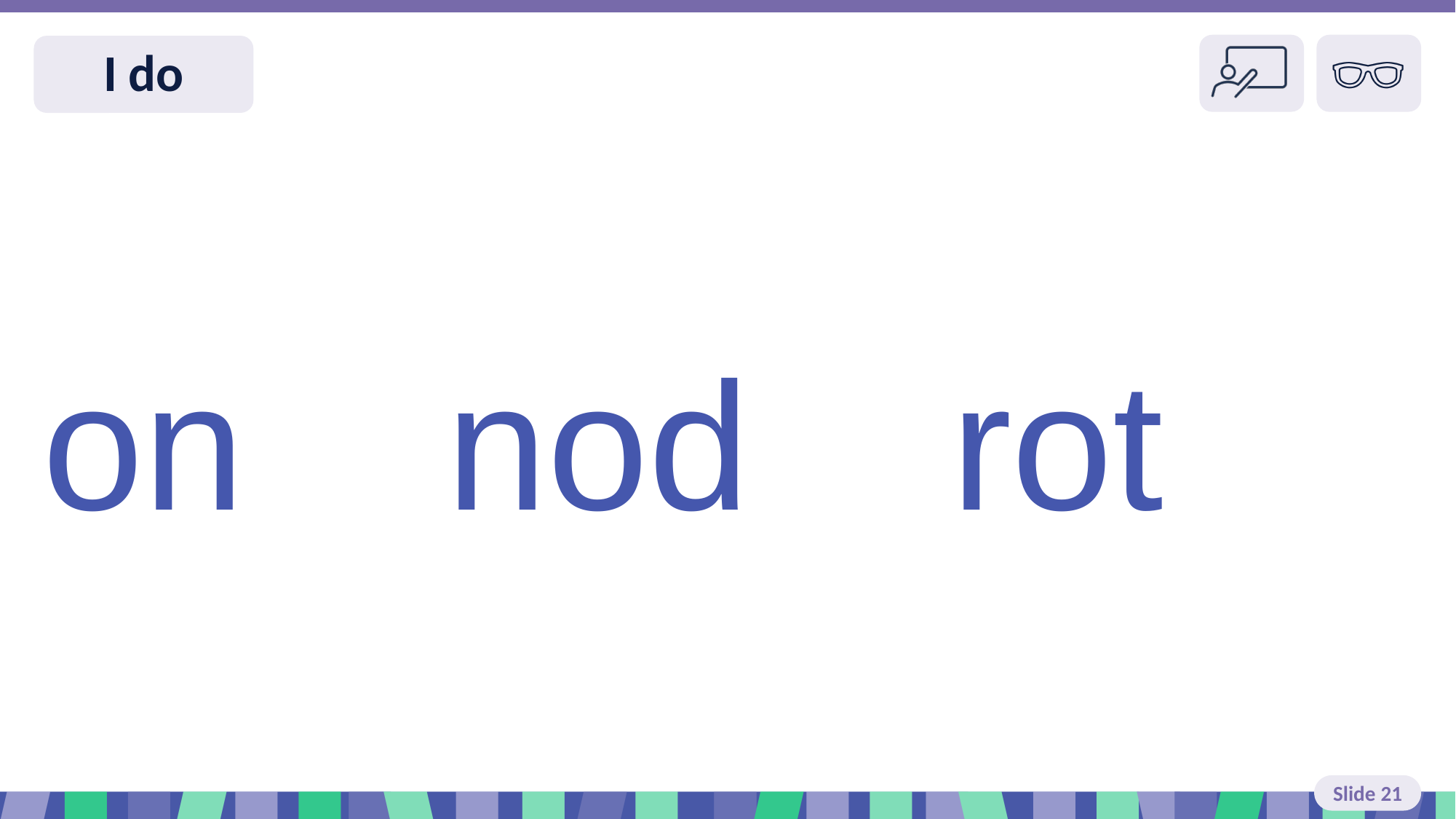

Slide 21 I do read
on    nod    rot